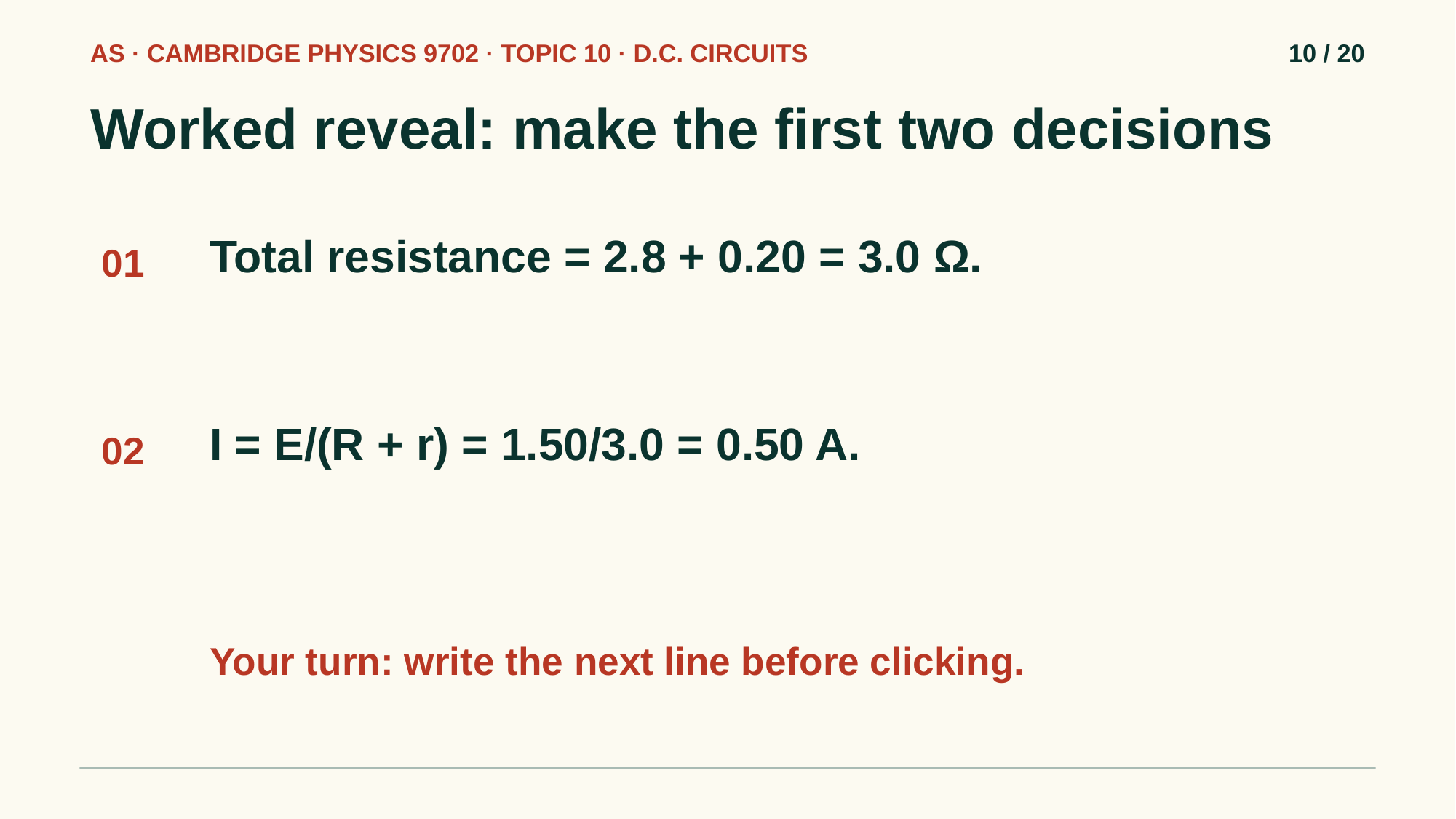

AS · CAMBRIDGE PHYSICS 9702 · TOPIC 10 · D.C. CIRCUITS
10 / 20
Worked reveal: make the first two decisions
Total resistance = 2.8 + 0.20 = 3.0 Ω.
01
I = E/(R + r) = 1.50/3.0 = 0.50 A.
02
Your turn: write the next line before clicking.